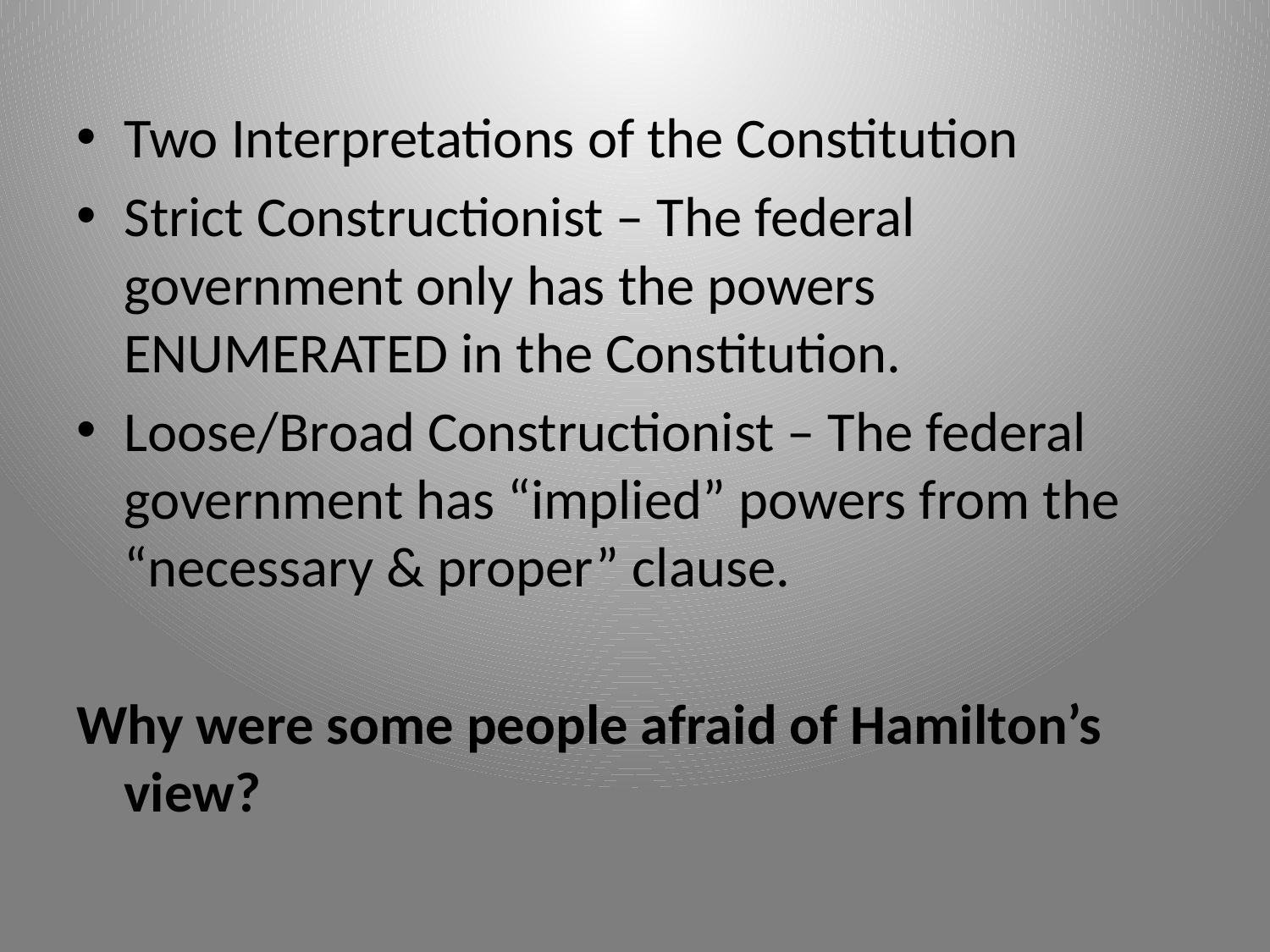

Two Interpretations of the Constitution
Strict Constructionist – The federal government only has the powers ENUMERATED in the Constitution.
Loose/Broad Constructionist – The federal government has “implied” powers from the “necessary & proper” clause.

Why were some people afraid of Hamilton’s view?